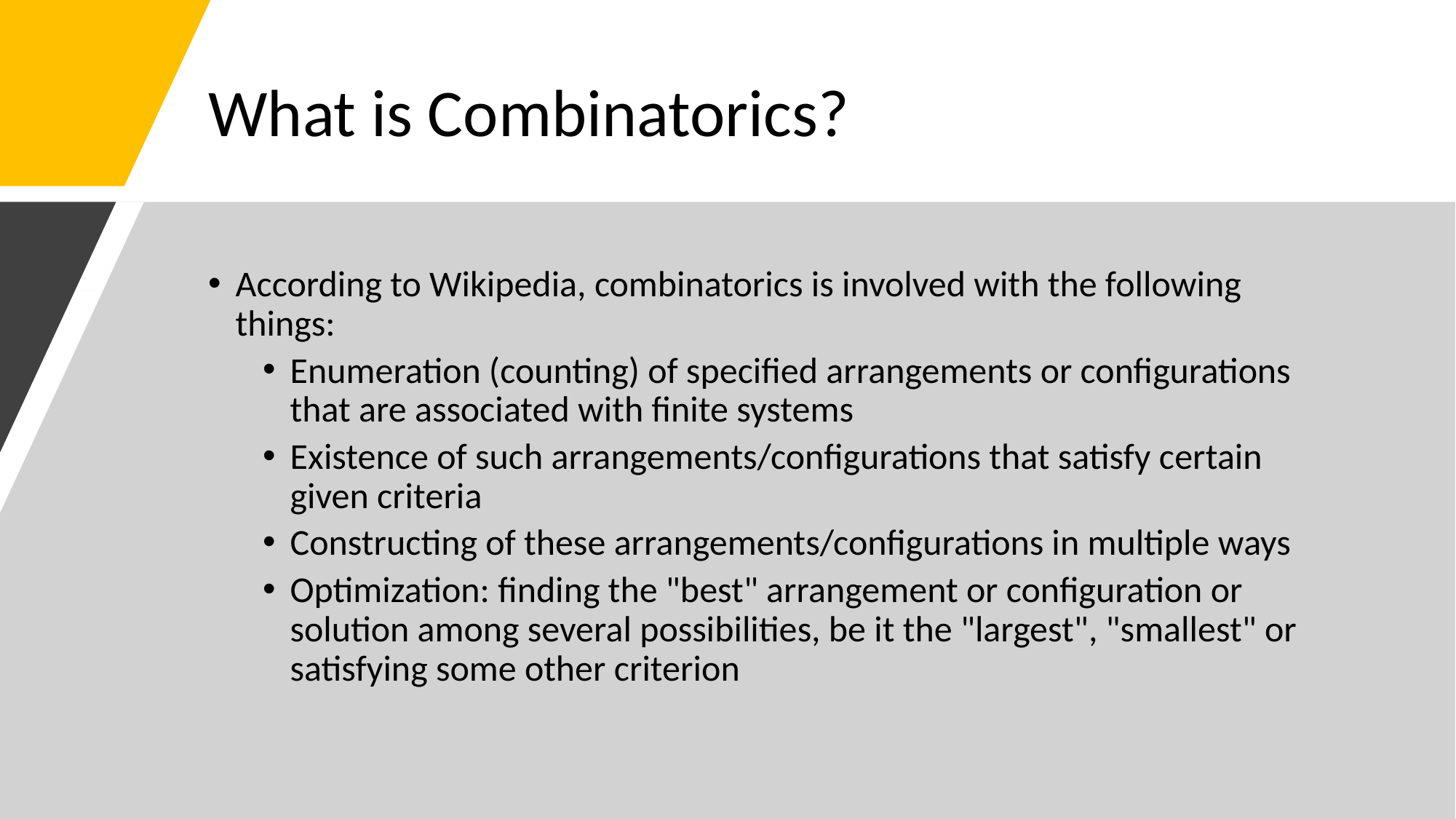

# What is Combinatorics?

According to Wikipedia, combinatorics is involved with the following things:
Enumeration (counting) of specified arrangements or configurations that are associated with finite systems
Existence of such arrangements/configurations that satisfy certain given criteria
Constructing of these arrangements/configurations in multiple ways
Optimization: finding the "best" arrangement or configuration or solution among several possibilities, be it the "largest", "smallest" or satisfying some other criterion